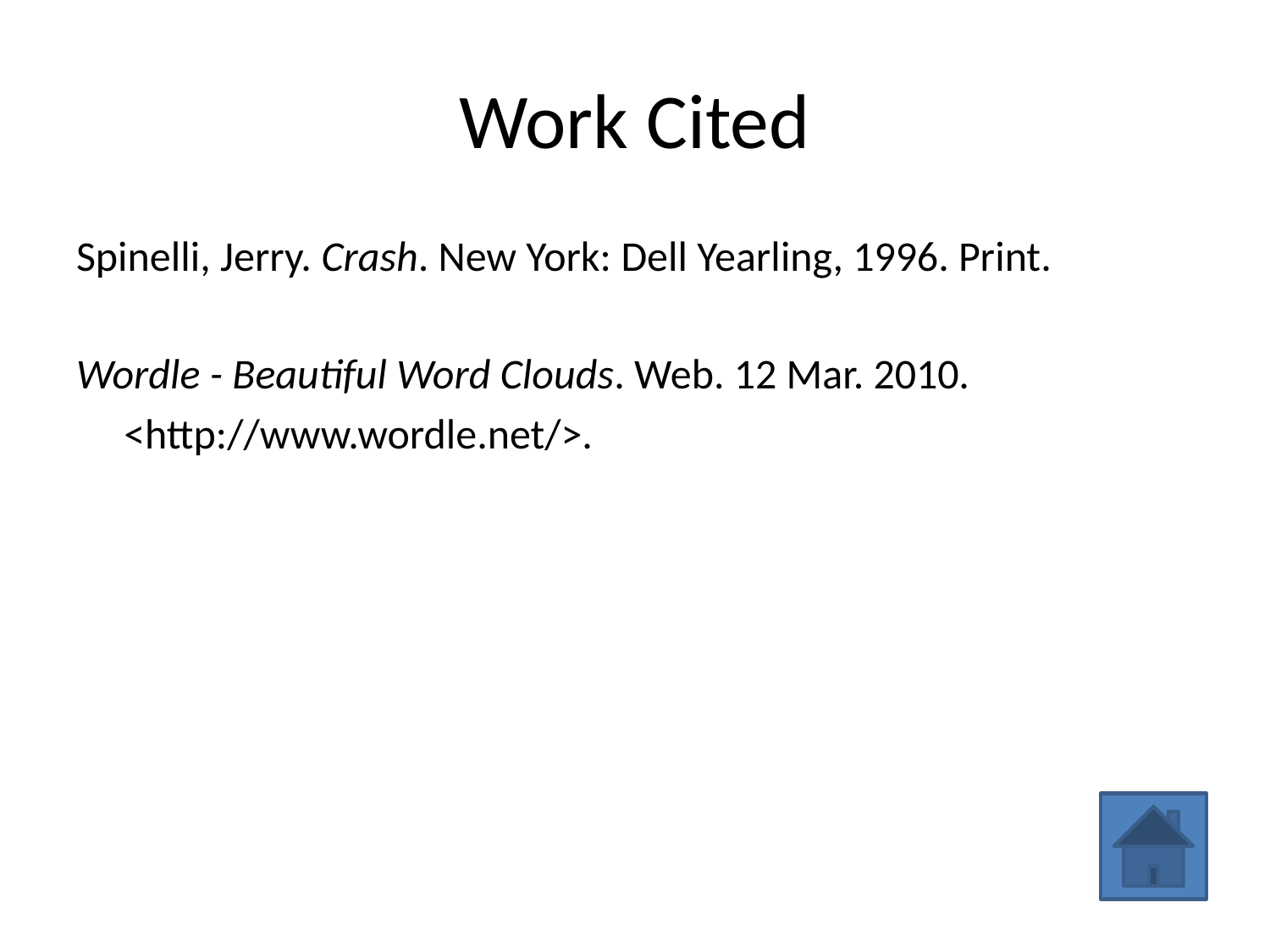

# Work Cited
Spinelli, Jerry. Crash. New York: Dell Yearling, 1996. Print.

Wordle - Beautiful Word Clouds. Web. 12 Mar. 2010.
	<http://www.wordle.net/>.